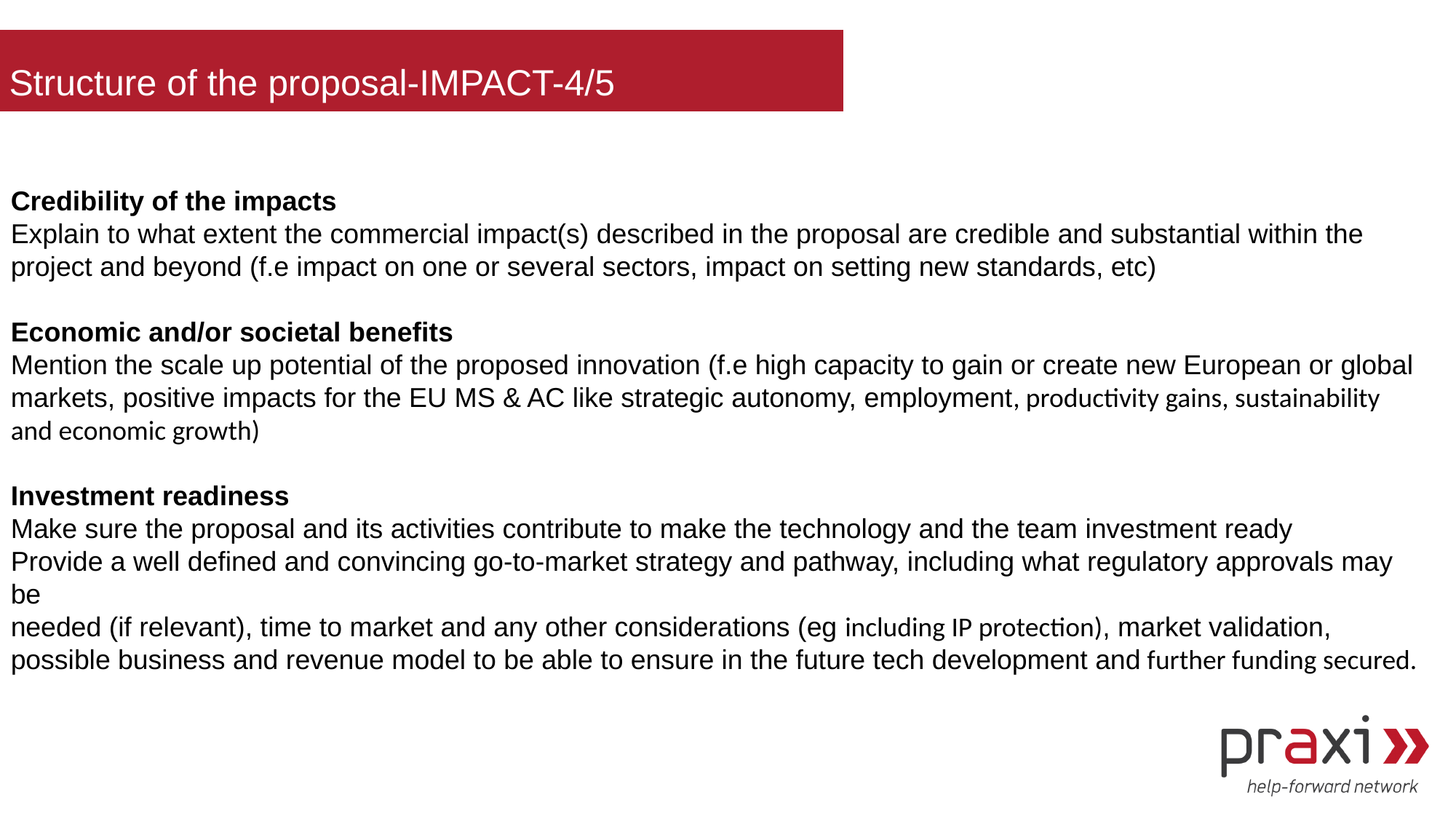

Structure of the proposal-IMPACT-4/5

Credibility of the impacts
Explain to what extent the commercial impact(s) described in the proposal are credible and substantial within the project and beyond (f.e impact on one or several sectors, impact on setting new standards, etc)

Economic and/or societal benefits
Mention the scale up potential of the proposed innovation (f.e high capacity to gain or create new European or global markets, positive impacts for the EU MS & AC like strategic autonomy, employment, productivity gains, sustainability and economic growth)
Investment readiness
Μake sure the proposal and its activities contribute to make the technology and the team investment ready
Provide a well defined and convincing go-to-market strategy and pathway, including what regulatory approvals may be
needed (if relevant), time to market and any other considerations (eg including IP protection), market validation, possible business and revenue model to be able to ensure in the future tech development and further funding secured.